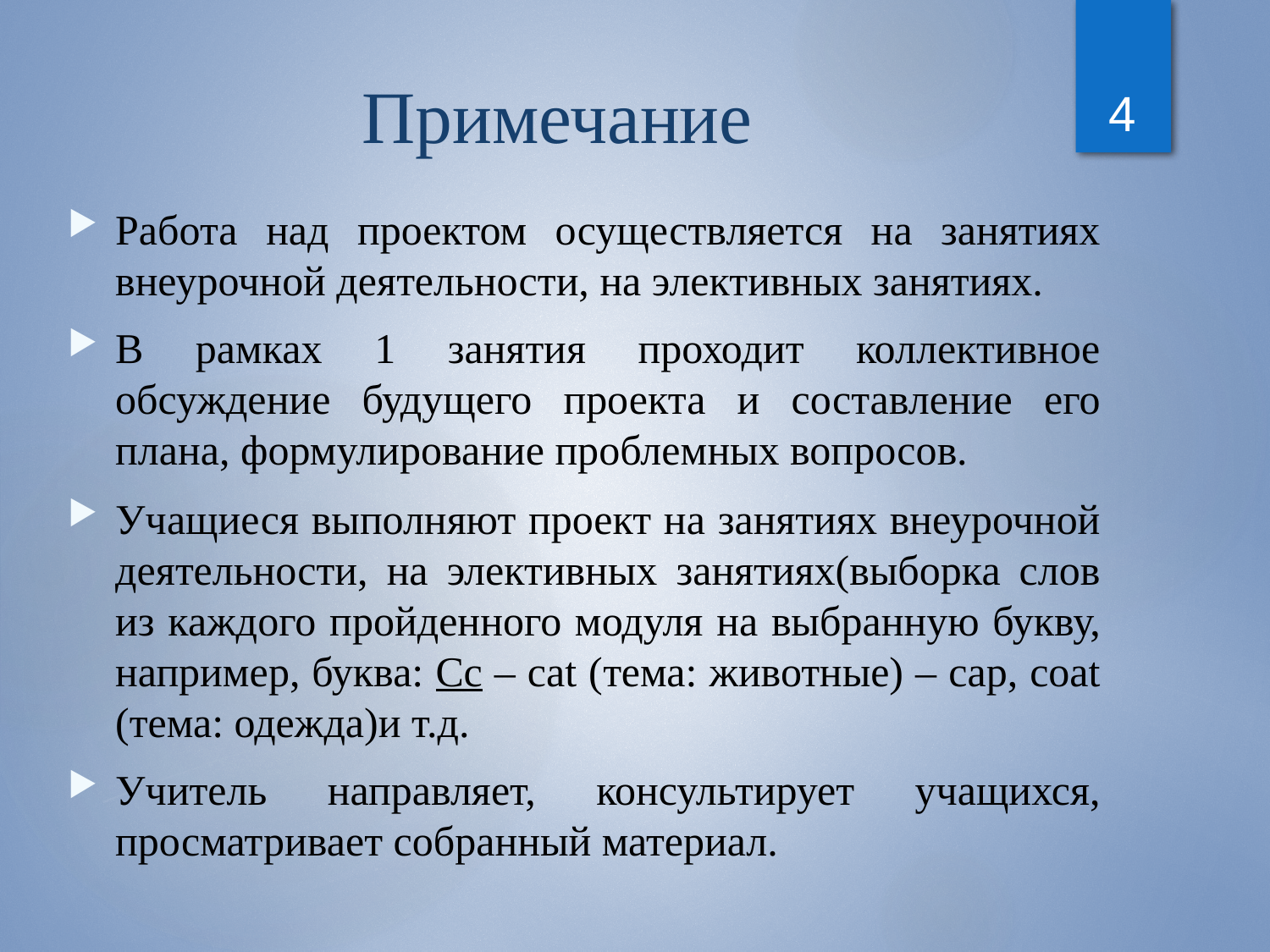

4
# Примечание
Работа над проектом осуществляется на занятиях внеурочной деятельности, на элективных занятиях.
В рамках 1 занятия проходит коллективное обсуждение будущего проекта и составление его плана, формулирование проблемных вопросов.
Учащиеся выполняют проект на занятиях внеурочной деятельности, на элективных занятиях(выборка слов из каждого пройденного модуля на выбранную букву, например, буква: Cc – cat (тема: животные) – cap, coat (тема: одежда)и т.д.
Учитель направляет, консультирует учащихся, просматривает собранный материал.